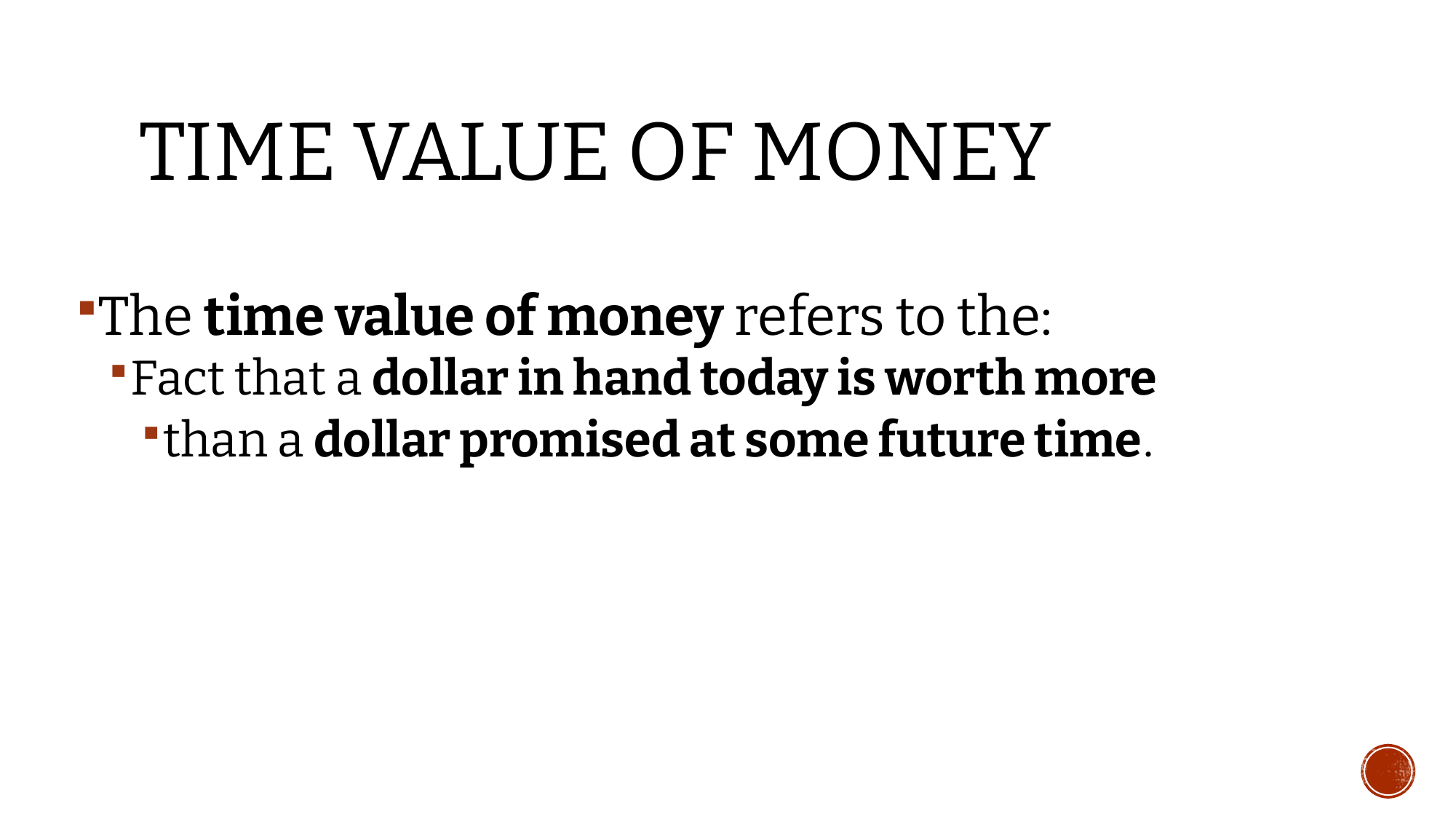

# Time Value of Money
The time value of money refers to the:
Fact that a dollar in hand today is worth more
than a dollar promised at some future time.